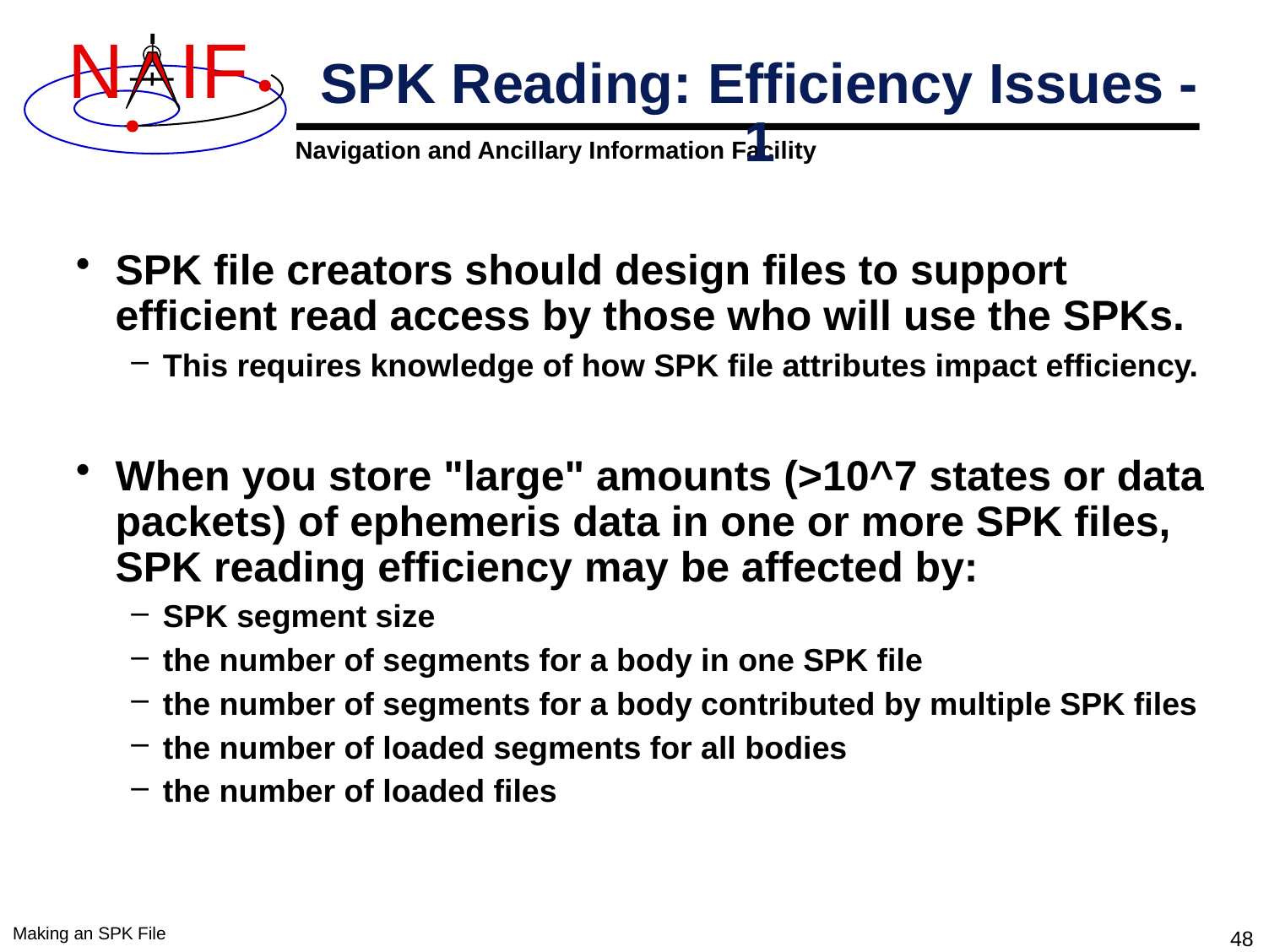

# SPK Reading: Efficiency Issues - 1
SPK file creators should design files to support efficient read access by those who will use the SPKs.
This requires knowledge of how SPK file attributes impact efficiency.

When you store "large" amounts (>10^7 states or data packets) of ephemeris data in one or more SPK files, SPK reading efficiency may be affected by:
SPK segment size
the number of segments for a body in one SPK file
the number of segments for a body contributed by multiple SPK files
the number of loaded segments for all bodies
the number of loaded files
Making an SPK File
48